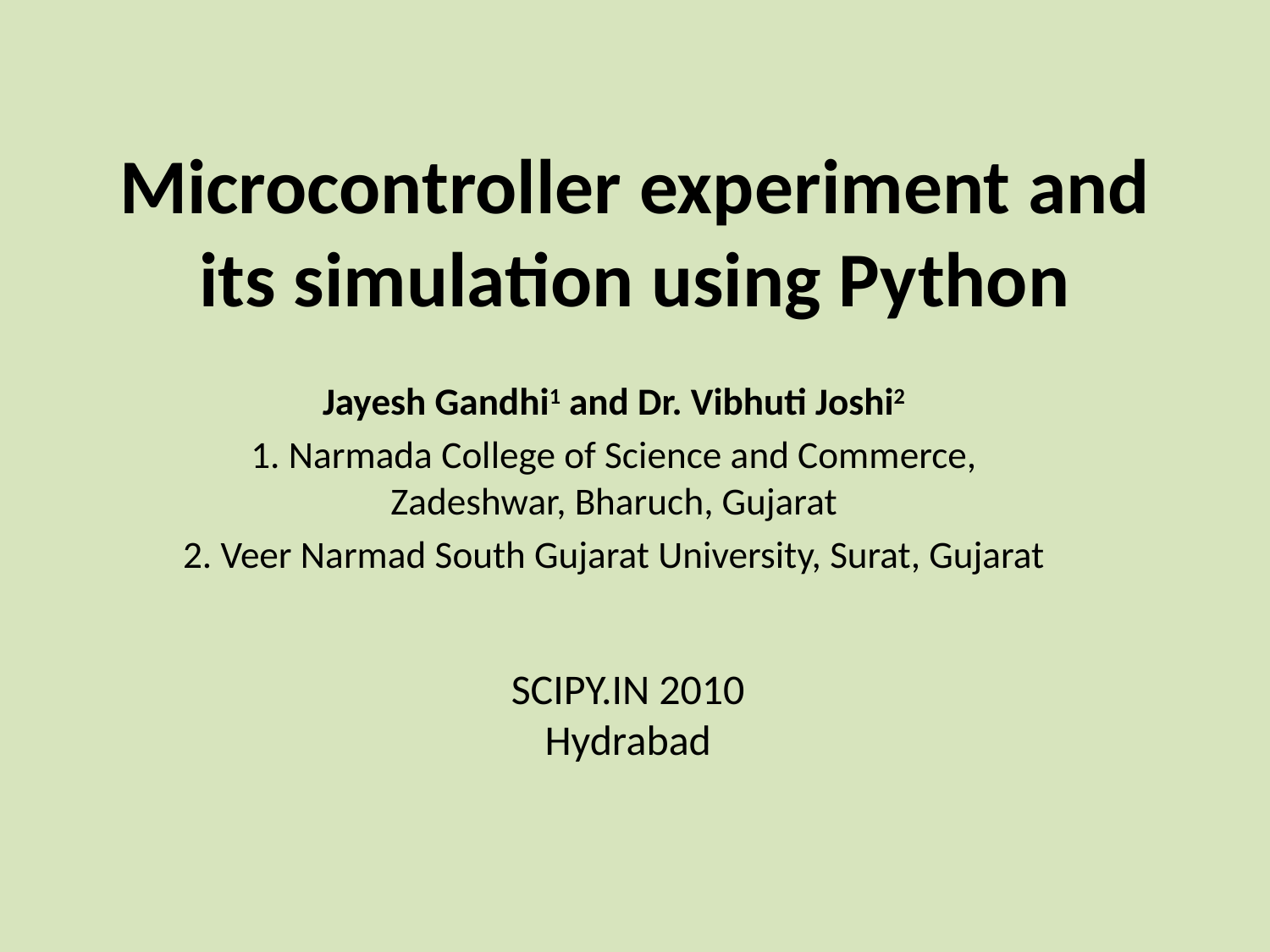

# Microcontroller experiment and its simulation using Python
Jayesh Gandhi1 and Dr. Vibhuti Joshi2
1. Narmada College of Science and Commerce, Zadeshwar, Bharuch, Gujarat
2. Veer Narmad South Gujarat University, Surat, Gujarat

SCIPY.IN 2010
Hydrabad